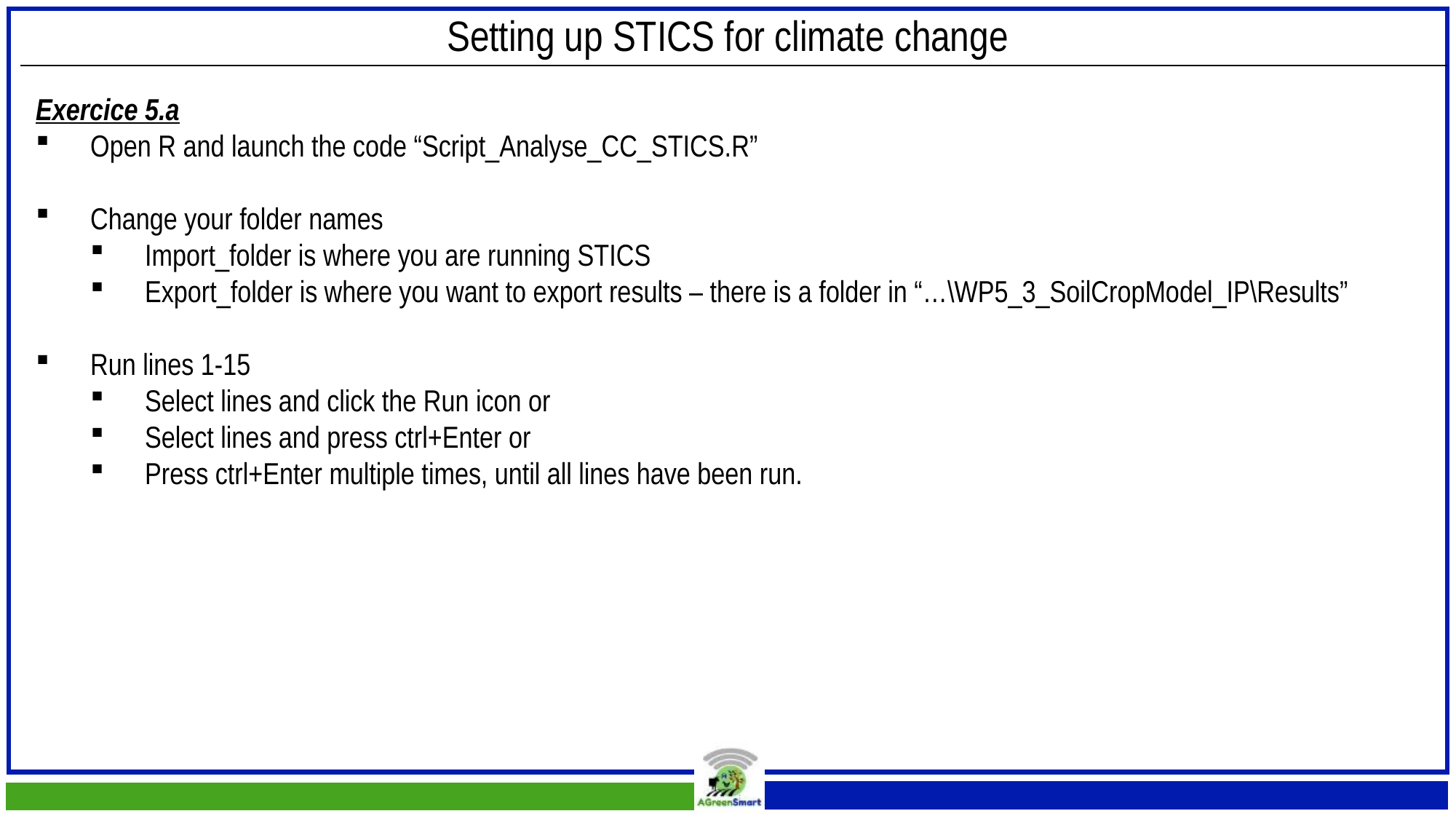

Setting up STICS for climate change
Exercice 5.a
Open R and launch the code “Script_Analyse_CC_STICS.R”

Change your folder names
Import_folder is where you are running STICS
Export_folder is where you want to export results – there is a folder in “…\WP5_3_SoilCropModel_IP\Results”

Run lines 1-15
Select lines and click the Run icon or
Select lines and press ctrl+Enter or
Press ctrl+Enter multiple times, until all lines have been run.